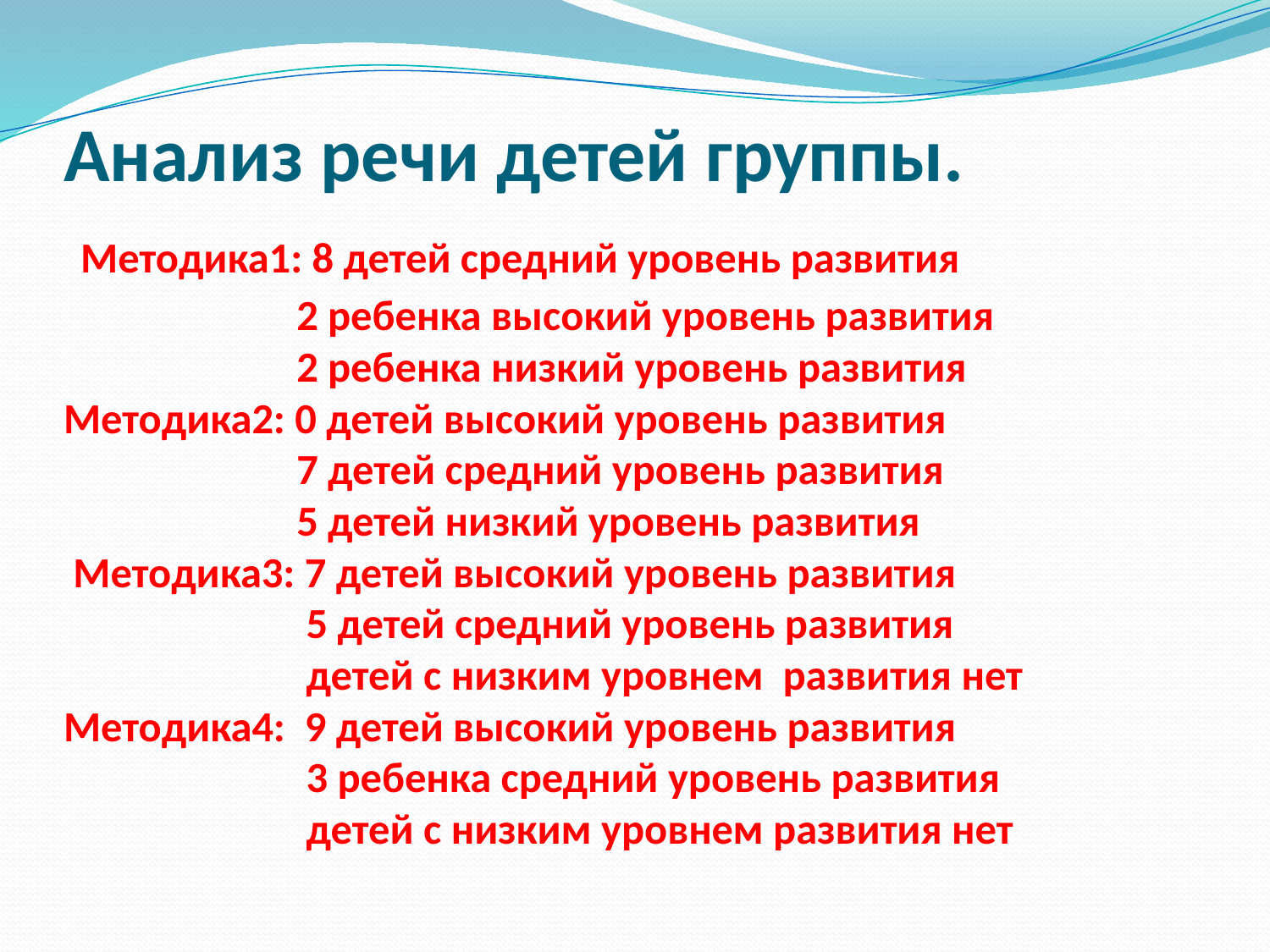

# Анализ речи детей группы. Методика1: 8 детей средний уровень развития 2 ребенка высокий уровень развития 2 ребенка низкий уровень развития Методика2: 0 детей высокий уровень развития 7 детей средний уровень развития 5 детей низкий уровень развития Методика3: 7 детей высокий уровень развития 5 детей средний уровень развития детей с низким уровнем  развития нет Методика4:  9 детей высокий уровень развития 3 ребенка средний уровень развития детей с низким уровнем развития нет